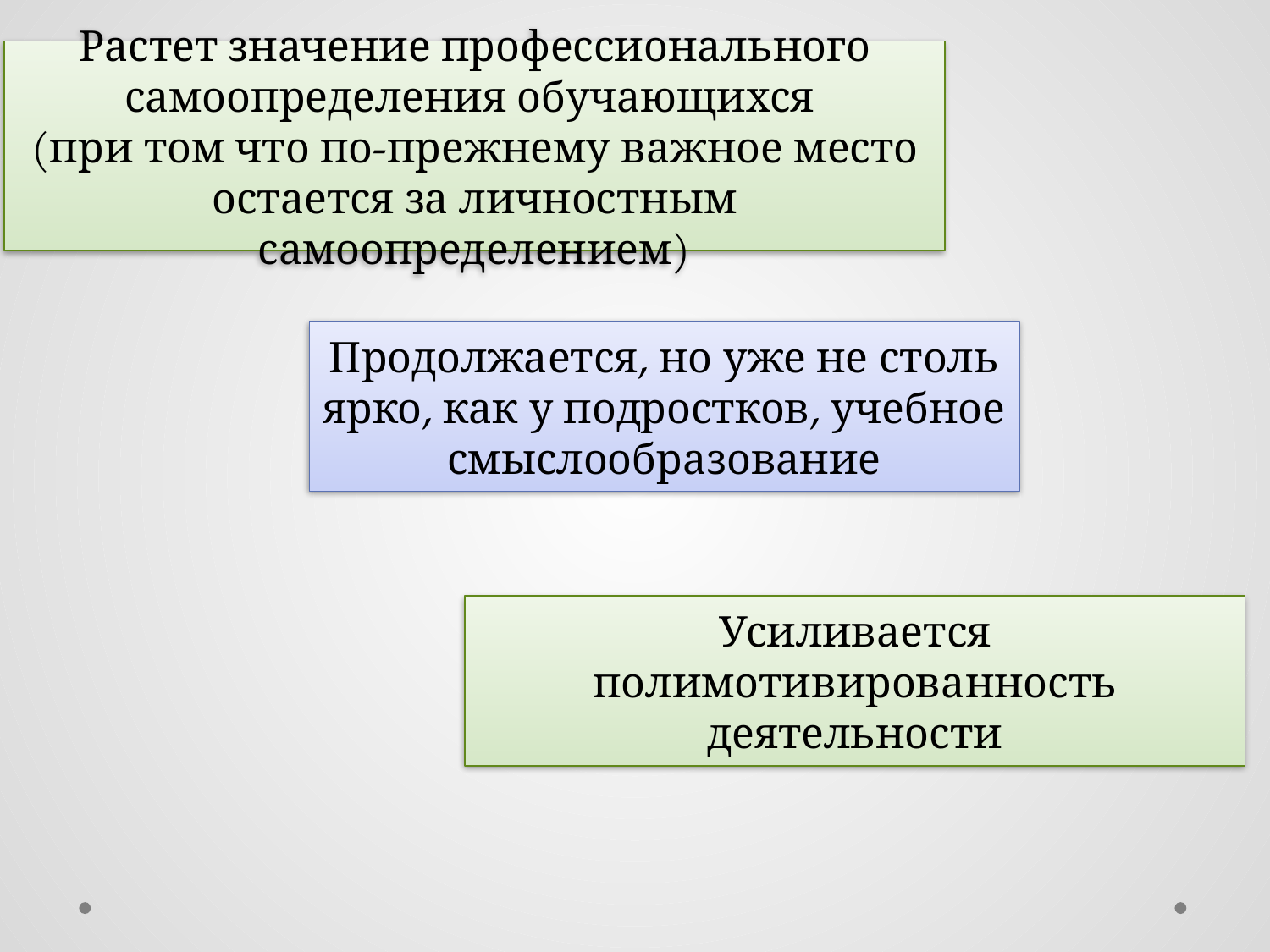

#
Растет значение профессионального самоопределения обучающихся
(при том что по-прежнему важное место остается за личностным самоопределением)

Продолжается, но уже не столь ярко, как у подростков, учебное смыслообразование
Усиливается полимотивированность деятельности